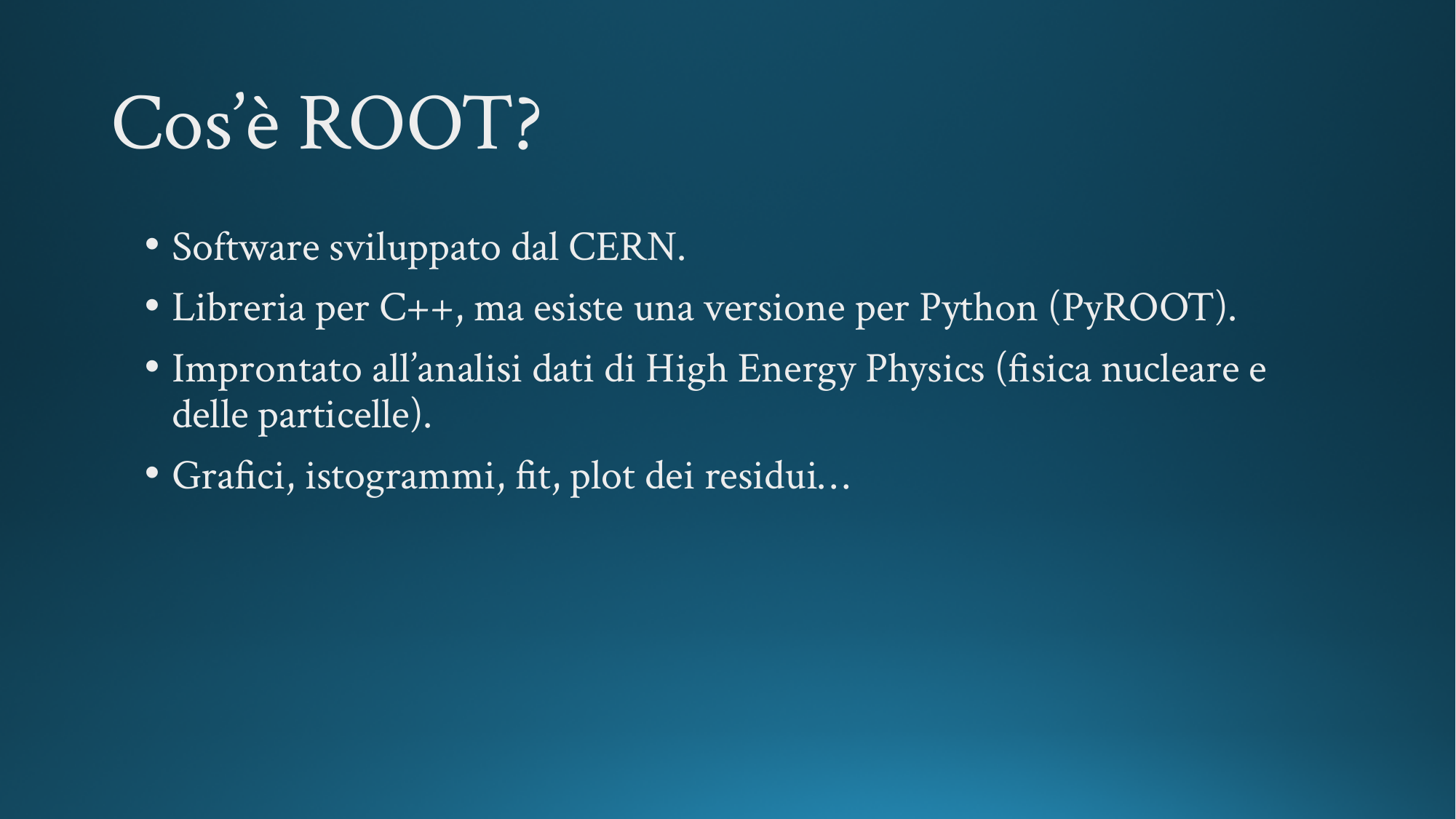

# Cos’è ROOT?
Software sviluppato dal CERN.
Libreria per C++, ma esiste una versione per Python (PyROOT).
Improntato all’analisi dati di High Energy Physics (fisica nucleare e delle particelle).
Grafici, istogrammi, fit, plot dei residui…